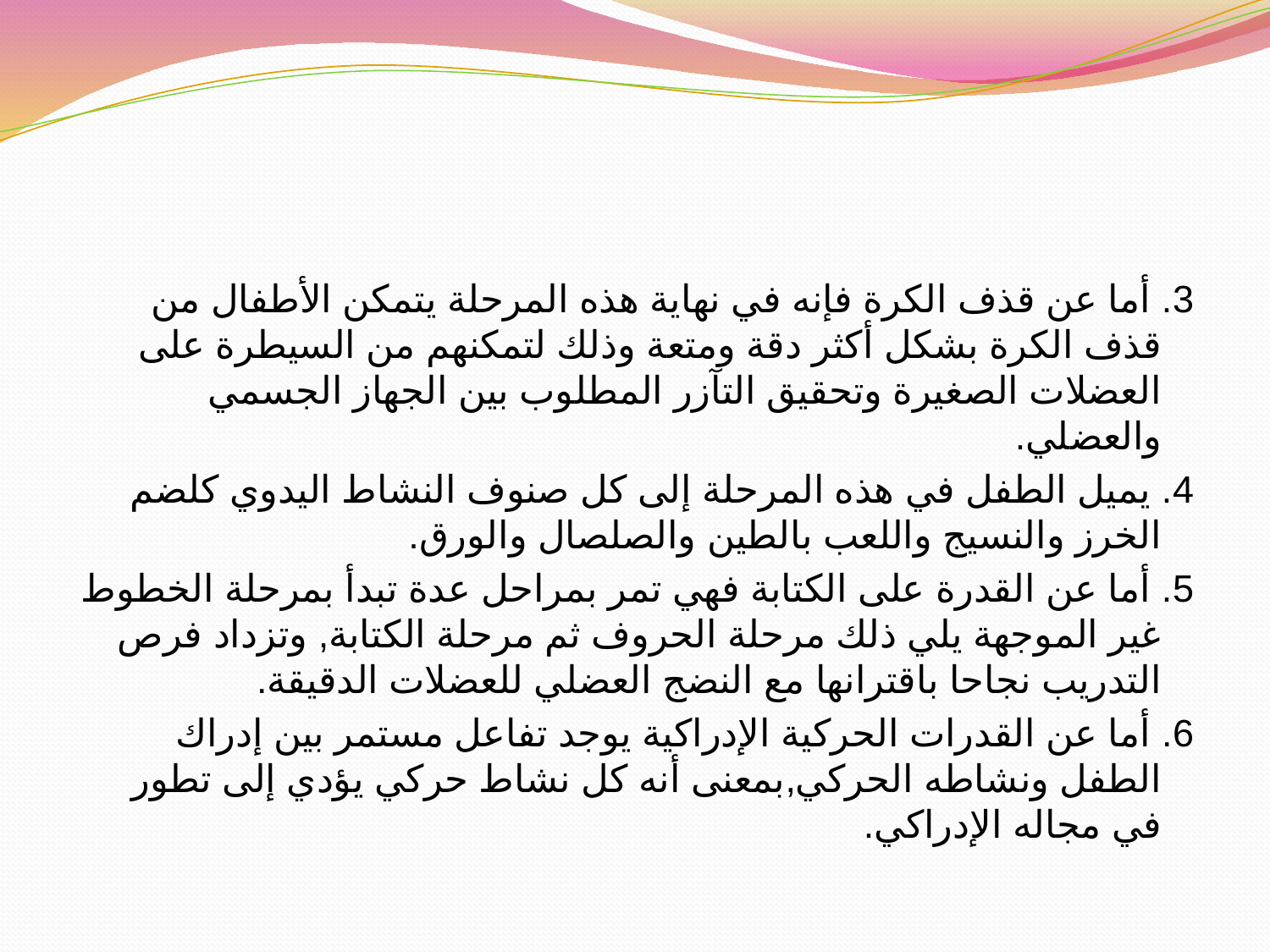

#
3. أما عن قذف الكرة فإنه في نهاية هذه المرحلة يتمكن الأطفال من قذف الكرة بشكل أكثر دقة ومتعة وذلك لتمكنهم من السيطرة على العضلات الصغيرة وتحقيق التآزر المطلوب بين الجهاز الجسمي والعضلي.
4. يميل الطفل في هذه المرحلة إلى كل صنوف النشاط اليدوي كلضم الخرز والنسيج واللعب بالطين والصلصال والورق.
5. أما عن القدرة على الكتابة فهي تمر بمراحل عدة تبدأ بمرحلة الخطوط غير الموجهة يلي ذلك مرحلة الحروف ثم مرحلة الكتابة, وتزداد فرص التدريب نجاحا باقترانها مع النضج العضلي للعضلات الدقيقة.
6. أما عن القدرات الحركية الإدراكية يوجد تفاعل مستمر بين إدراك الطفل ونشاطه الحركي,بمعنى أنه كل نشاط حركي يؤدي إلى تطور في مجاله الإدراكي.